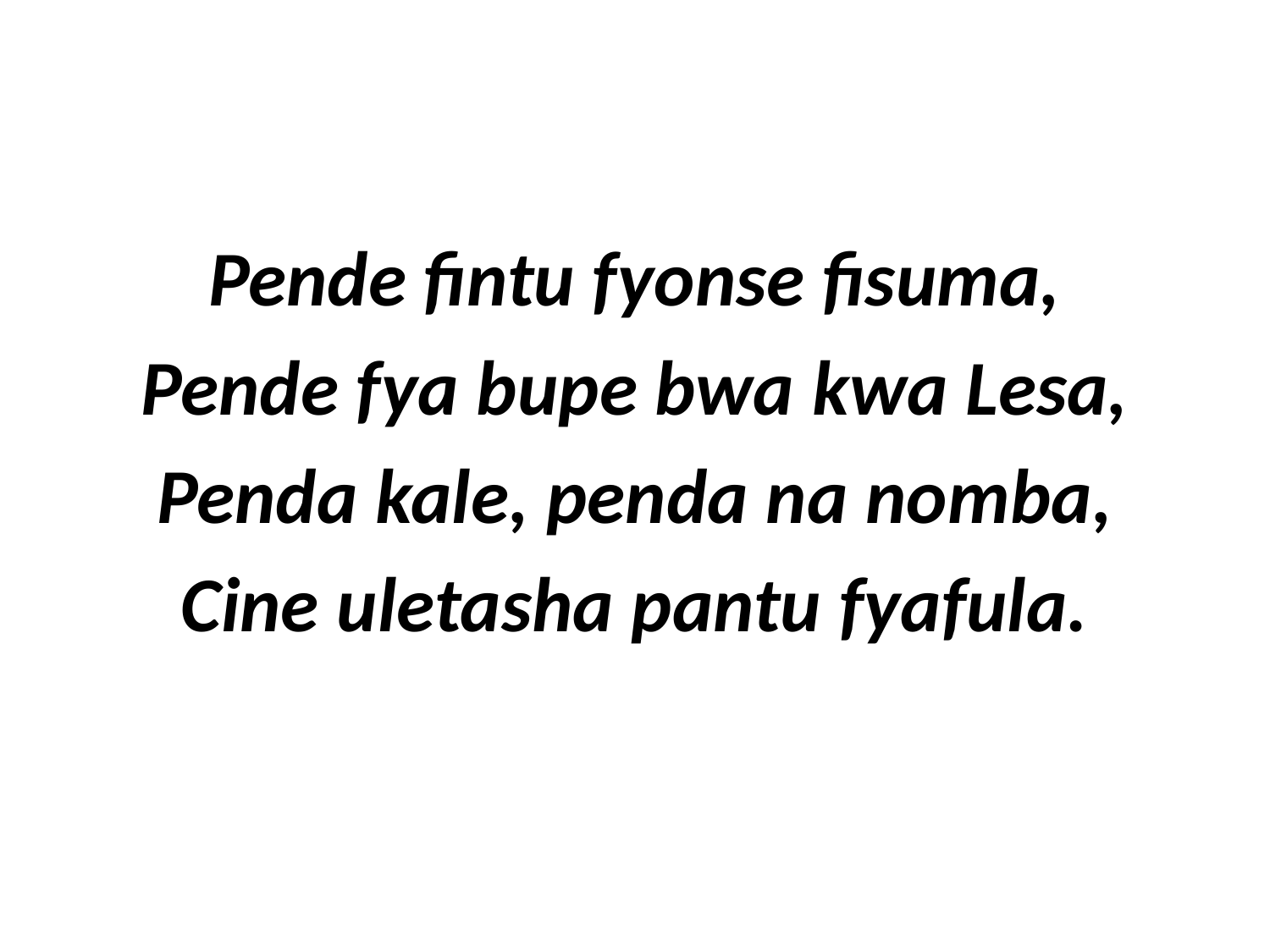

Pende fintu fyonse fisuma,
Pende fya bupe bwa kwa Lesa,
Penda kale, penda na nomba,
Cine uletasha pantu fyafula.